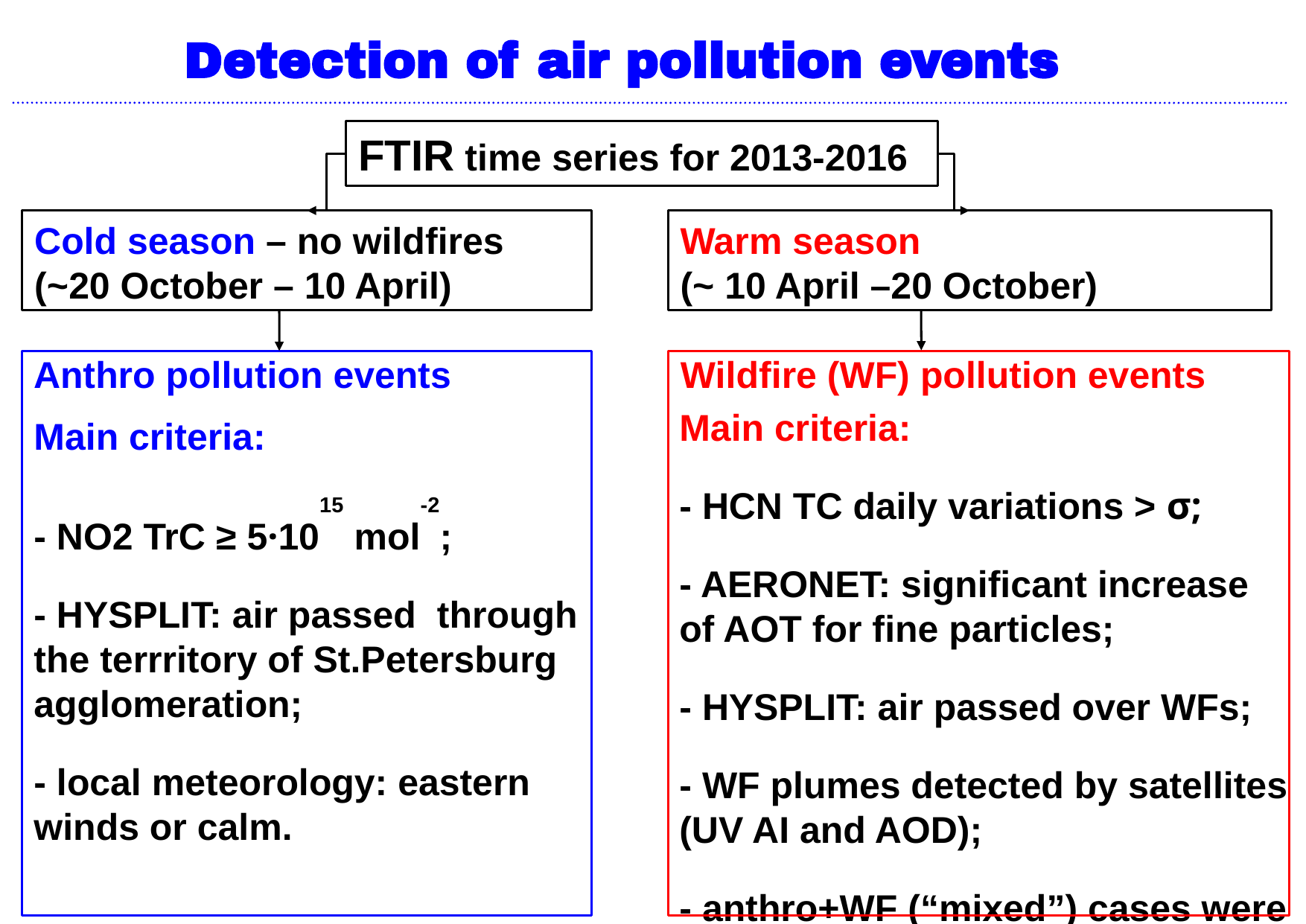

Detection of air pollution events

FTIR time series for 2013-2016

Cold season – no wildfires
(~20 October – 10 April)
Warm season
(~ 10 April –20 October)

Anthro pollution events

Wildfire (WF) pollution events
Main criteria:

- HCN TC daily variations > σ;

- AERONET: significant increase of AOT for fine particles;

- HYSPLIT: air passed over WFs;

- WF plumes detected by satellites (UV AI and AOD);

- anthro+WF (“mixed”) cases were filtered out.

Main criteria:

- NO2 TrC ≥ 5·1015 mol-2;

- HYSPLIT: air passed  through the terrritory of St.Petersburg agglomeration;

- local meteorology: eastern winds or calm.